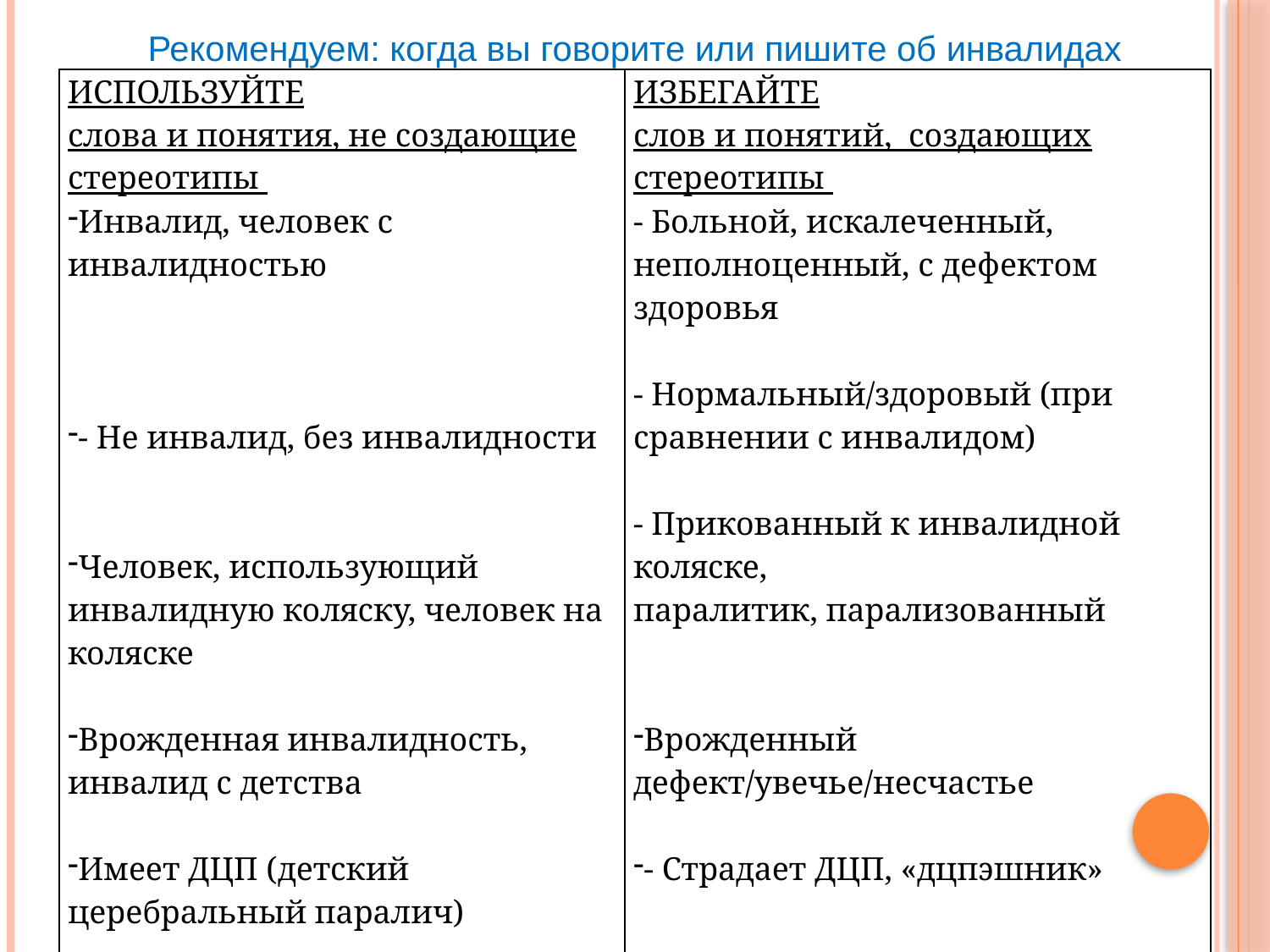

Рекомендуем: когда вы говорите или пишите об инвалидах
| ИСПОЛЬЗУЙТЕ слова и понятия, не создающие стереотипы Инвалид, человек с инвалидностью - Не инвалид, без инвалидности Человек, использующий инвалидную коляску, человек на коляске Врожденная инвалидность, инвалид с детства Имеет ДЦП (детский церебральный паралич) - Человек, перенесший полиомиелит Имеет инвалидность в результате полиомиелита | ИЗБЕГАЙТЕ слов и понятий,  создающих стереотипы - Больной, искалеченный, неполноценный, с дефектом здоровья - Нормальный/здоровый (при сравнении с инвалидом) - Прикованный к инвалидной коляске, паралитик, парализованный Врожденный дефект/увечье/несчастье - Страдает ДЦП, «дцпэшник» - Страдает от последствий полиомиелита, жертва полиомиелита |
| --- | --- |